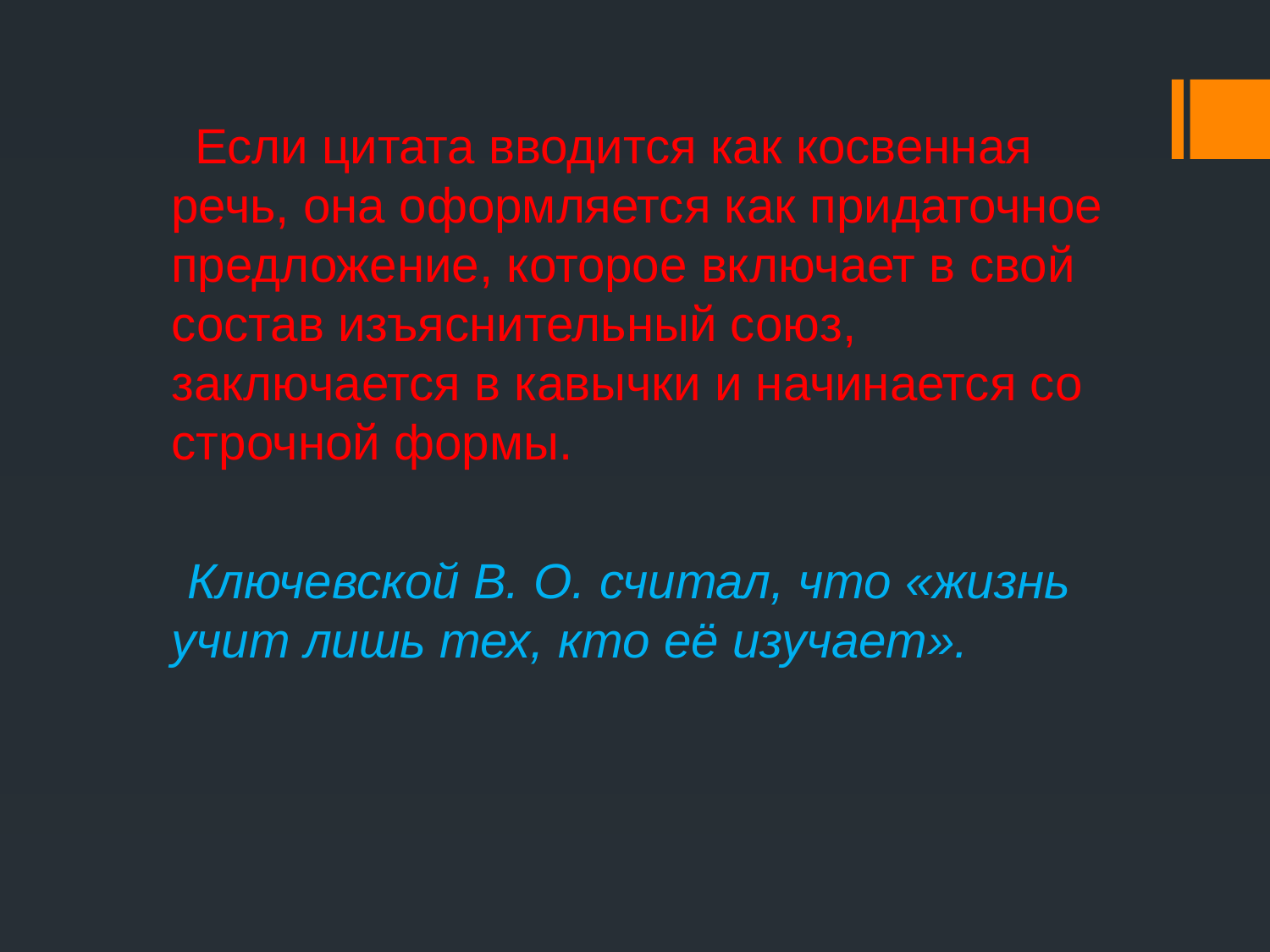

Если цитата вводится как косвенная речь, она оформляется как придаточное предложение, которое включает в свой состав изъяснительный союз, заключается в кавычки и начинается со строчной формы.

   Ключевской В. О. считал, что «жизнь учит лишь тех, кто её изучает».